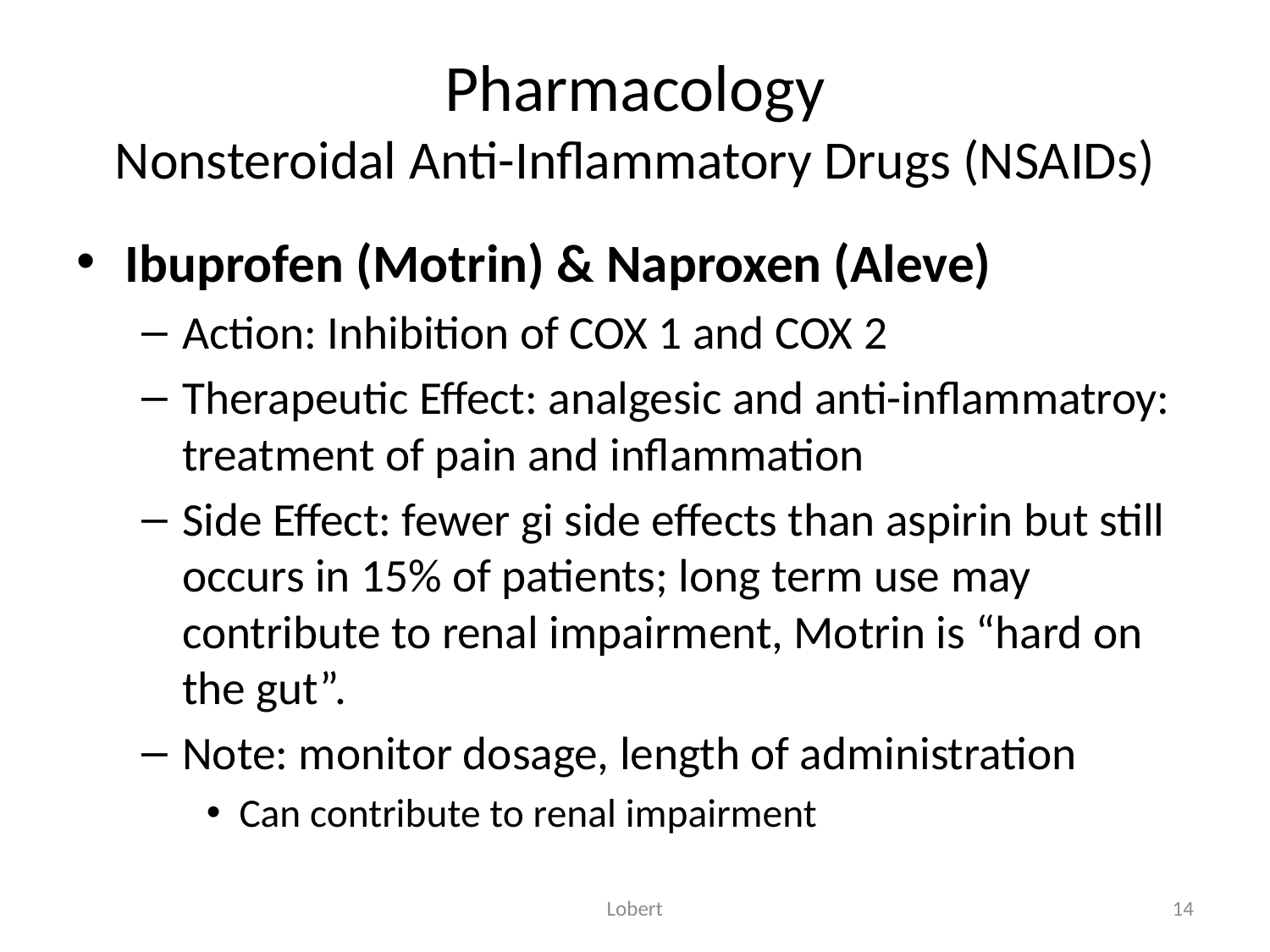

# Pharmacology Nonsteroidal Anti-Inflammatory Drugs (NSAIDs)
Ibuprofen (Motrin) & Naproxen (Aleve)
Action: Inhibition of COX 1 and COX 2
Therapeutic Effect: analgesic and anti-inflammatroy: treatment of pain and inflammation
Side Effect: fewer gi side effects than aspirin but still occurs in 15% of patients; long term use may contribute to renal impairment, Motrin is “hard on the gut”.
Note: monitor dosage, length of administration
Can contribute to renal impairment
Lobert
14